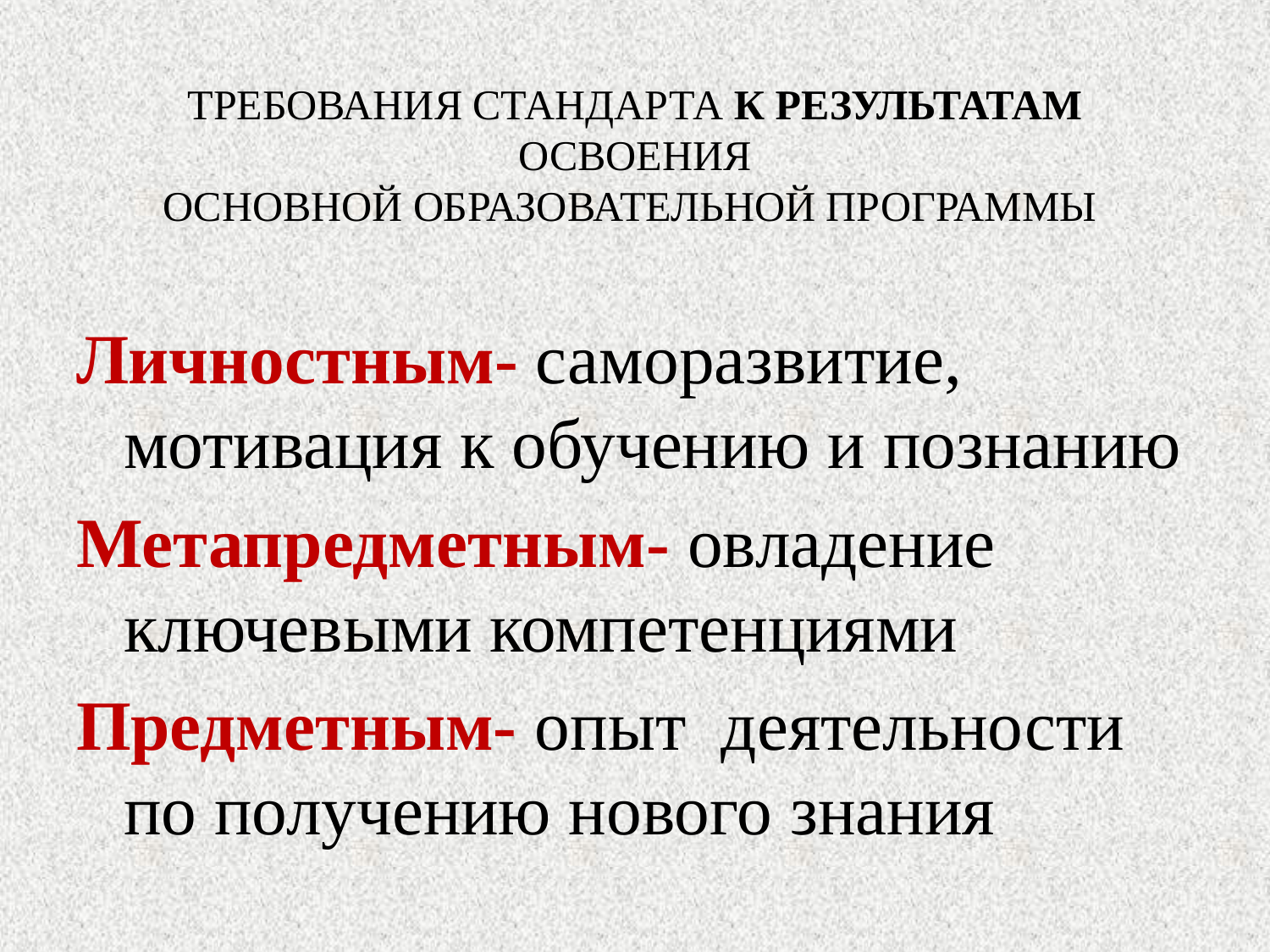

# ТРЕБОВАНИЯ СТАНДАРТА К РЕЗУЛЬТАТАМ ОСВОЕНИЯ ОСНОВНОЙ ОБРАЗОВАТЕЛЬНОЙ ПРОГРАММЫ

Личностным- саморазвитие,  мотивация к обучению и познанию
Метапредметным- овладение ключевыми компетенциями
Предметным- опыт  деятельности по получению нового знания